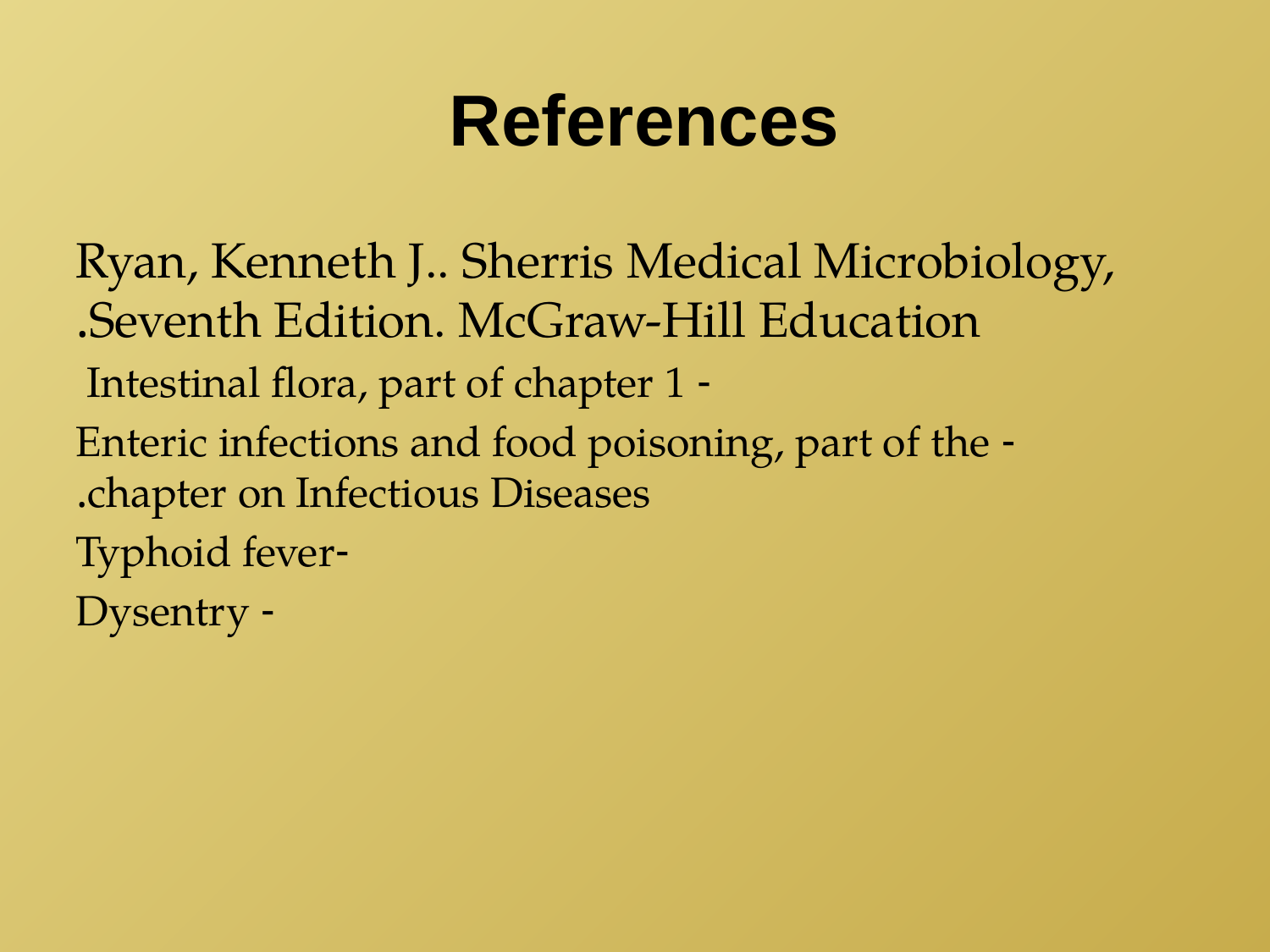

# References
Ryan, Kenneth J.. Sherris Medical Microbiology, Seventh Edition. McGraw-Hill Education.
- Intestinal flora, part of chapter 1
- Enteric infections and food poisoning, part of the chapter on Infectious Diseases.
 -Typhoid fever
- Dysentry